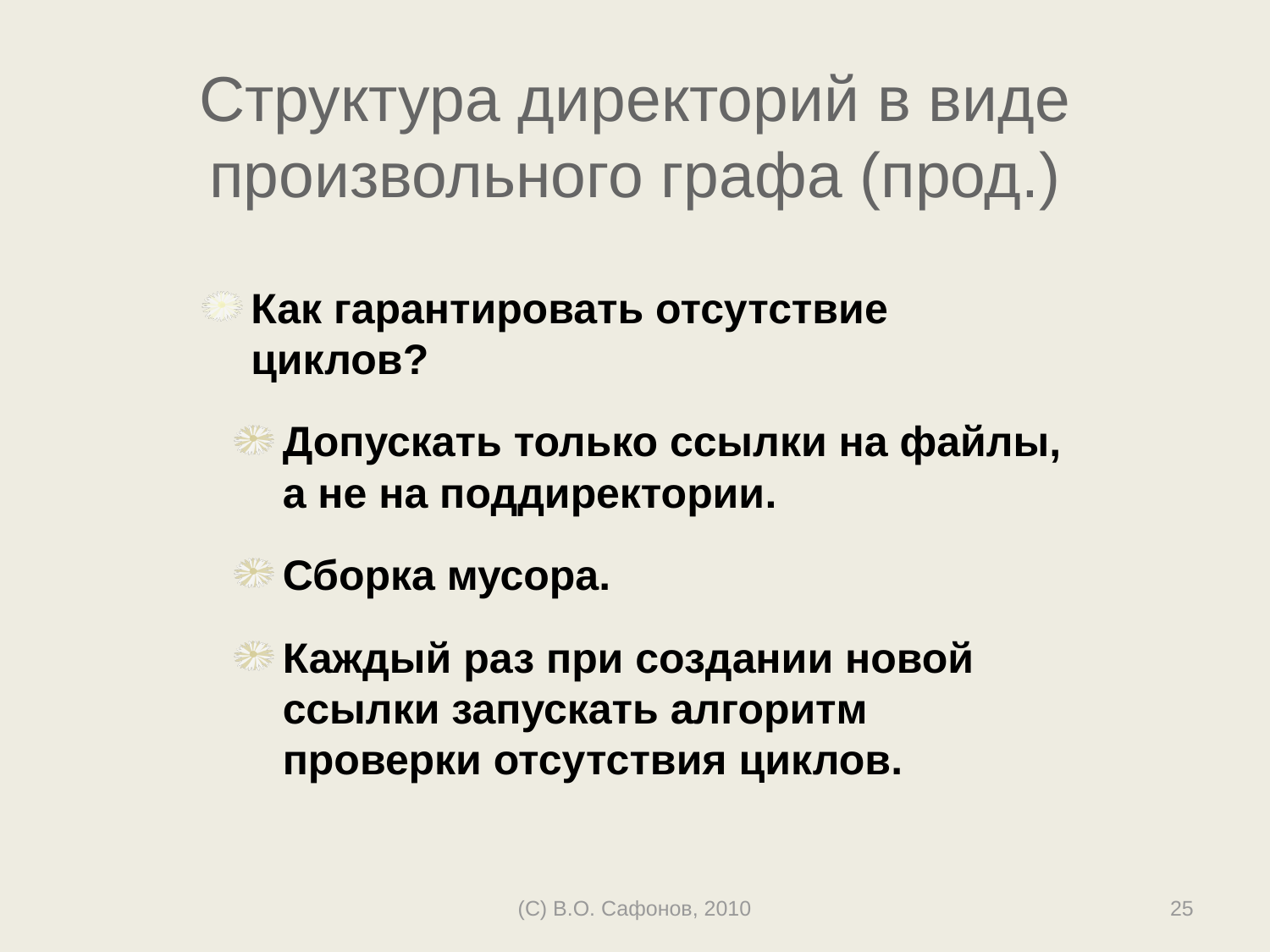

# Структура директорий в виде произвольного графа (прод.)
Как гарантировать отсутствие циклов?
Допускать только ссылки на файлы, а не на поддиректории.
Сборка мусора.
Каждый раз при создании новой ссылки запускать алгоритм проверки отсутствия циклов.

(C) В.О. Сафонов, 2010
25